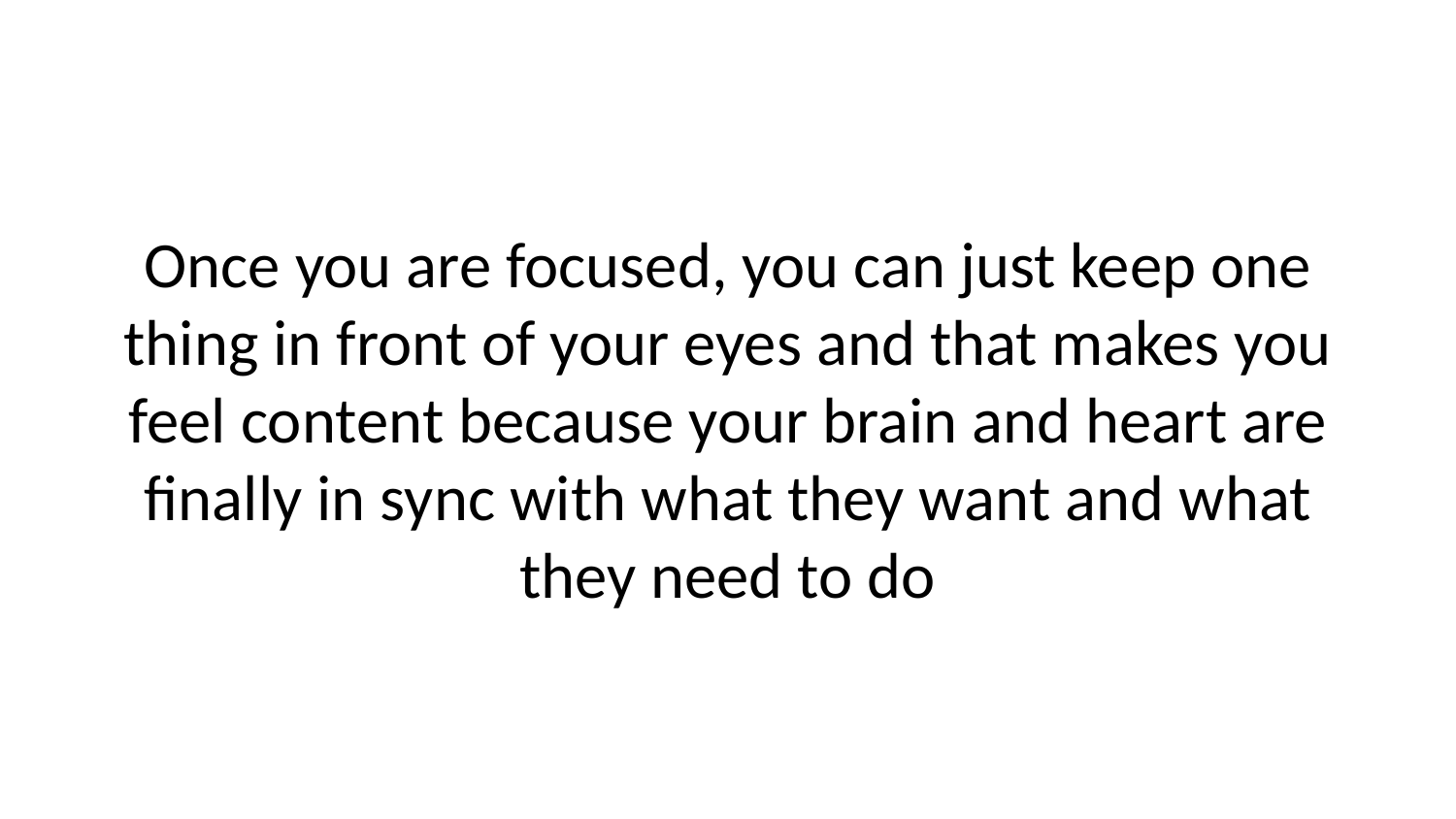

Once you are focused, you can just keep one thing in front of your eyes and that makes you feel content because your brain and heart are finally in sync with what they want and what they need to do